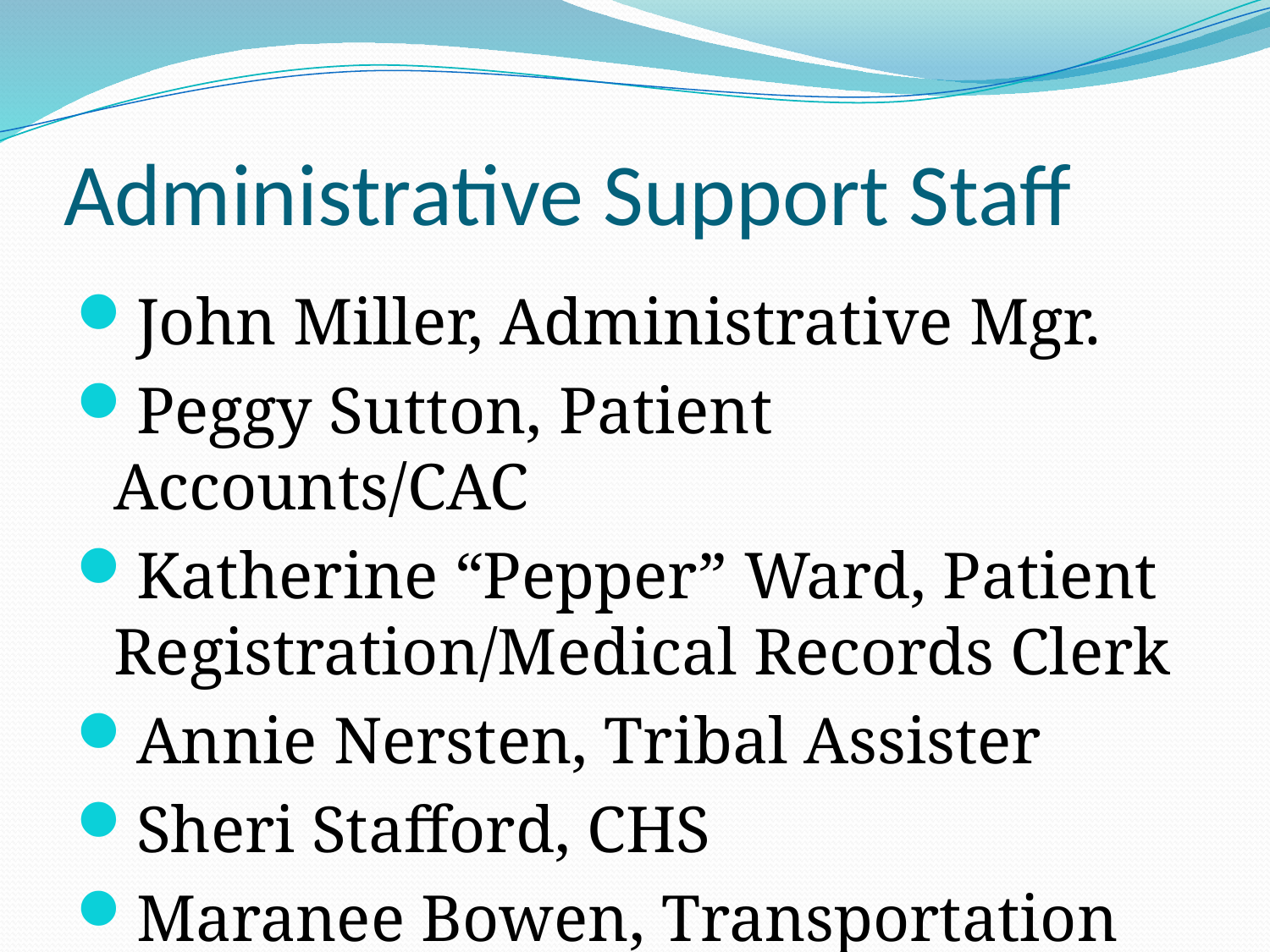

# Administrative Support Staff
John Miller, Administrative Mgr.
Peggy Sutton, Patient Accounts/CAC
Katherine “Pepper” Ward, Patient Registration/Medical Records Clerk
Annie Nersten, Tribal Assister
Sheri Stafford, CHS
Maranee Bowen, Transportation